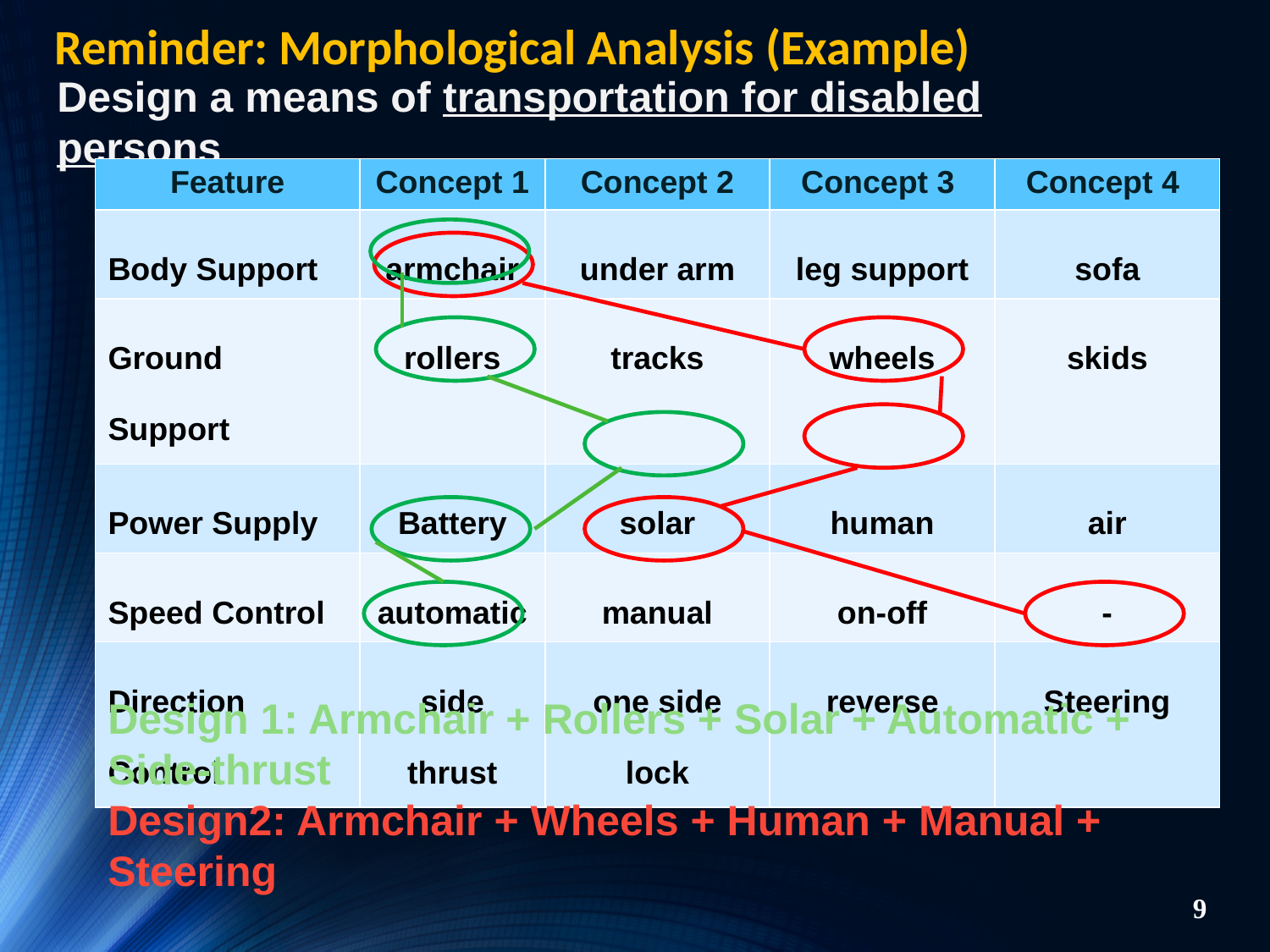

Reminder: Morphological Analysis (Example)
Design a means of transportation for disabled persons
| Feature | Concept 1 | Concept 2 | Concept 3 | Concept 4 |
| --- | --- | --- | --- | --- |
| Body Support | armchair | under arm | leg support | sofa |
| Ground Support | rollers | tracks | wheels | skids |
| Power Supply | Battery | solar | human | air |
| Speed Control | automatic | manual | on-off | - |
| Direction Control | side thrust | one side lock | reverse | Steering |

Design 1: Armchair + Rollers + Solar + Automatic + Side-thrust
Design2: Armchair + Wheels + Human + Manual + Steering
9